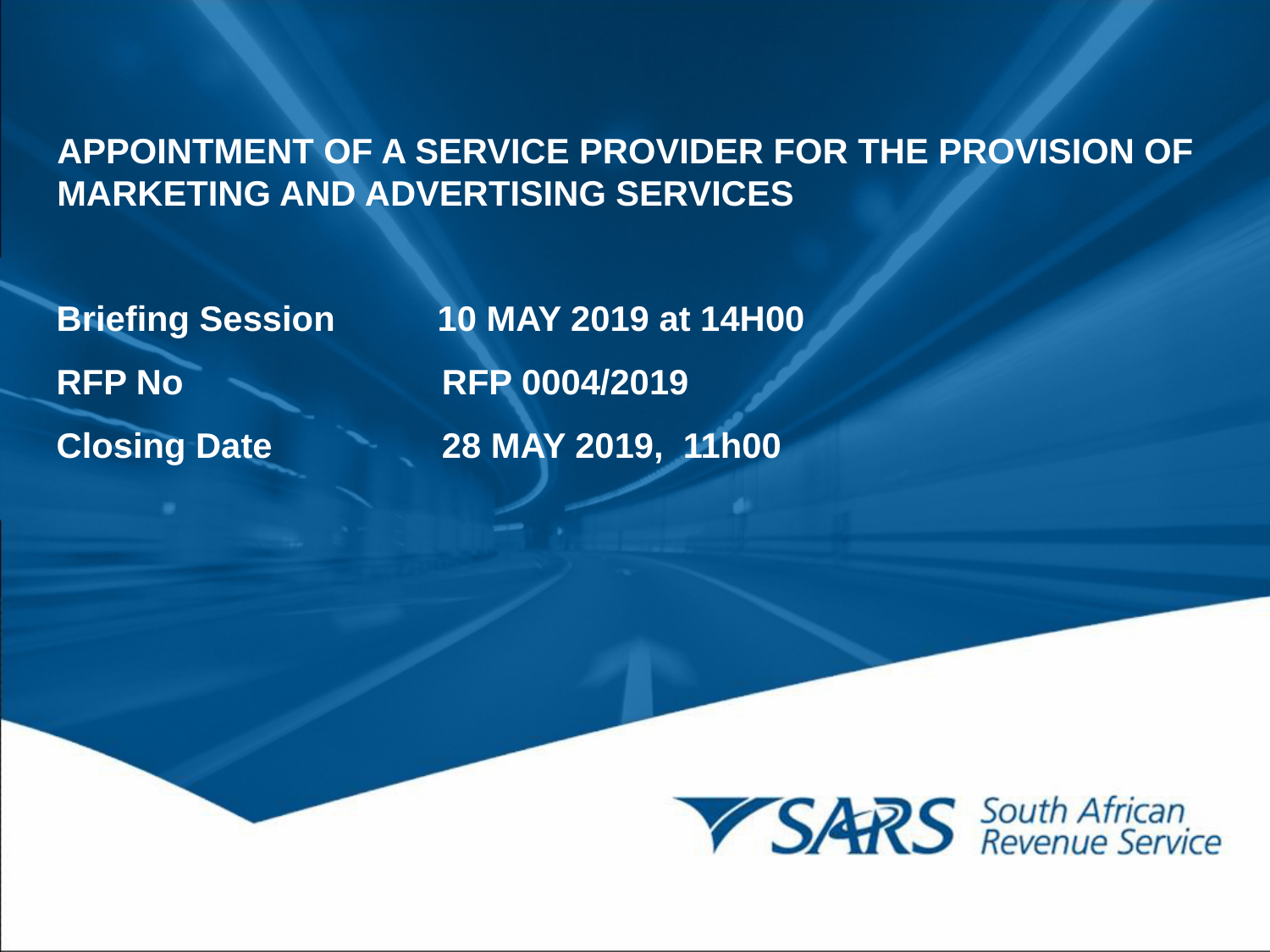

APPOINTMENT OF A SERVICE PROVIDER FOR THE PROVISION OF MARKETING AND ADVERTISING SERVICES
Briefing Session	10 MAY 2019 at 14H00
RFP No 	RFP 0004/2019
Closing Date      	28 MAY 2019,  11h00